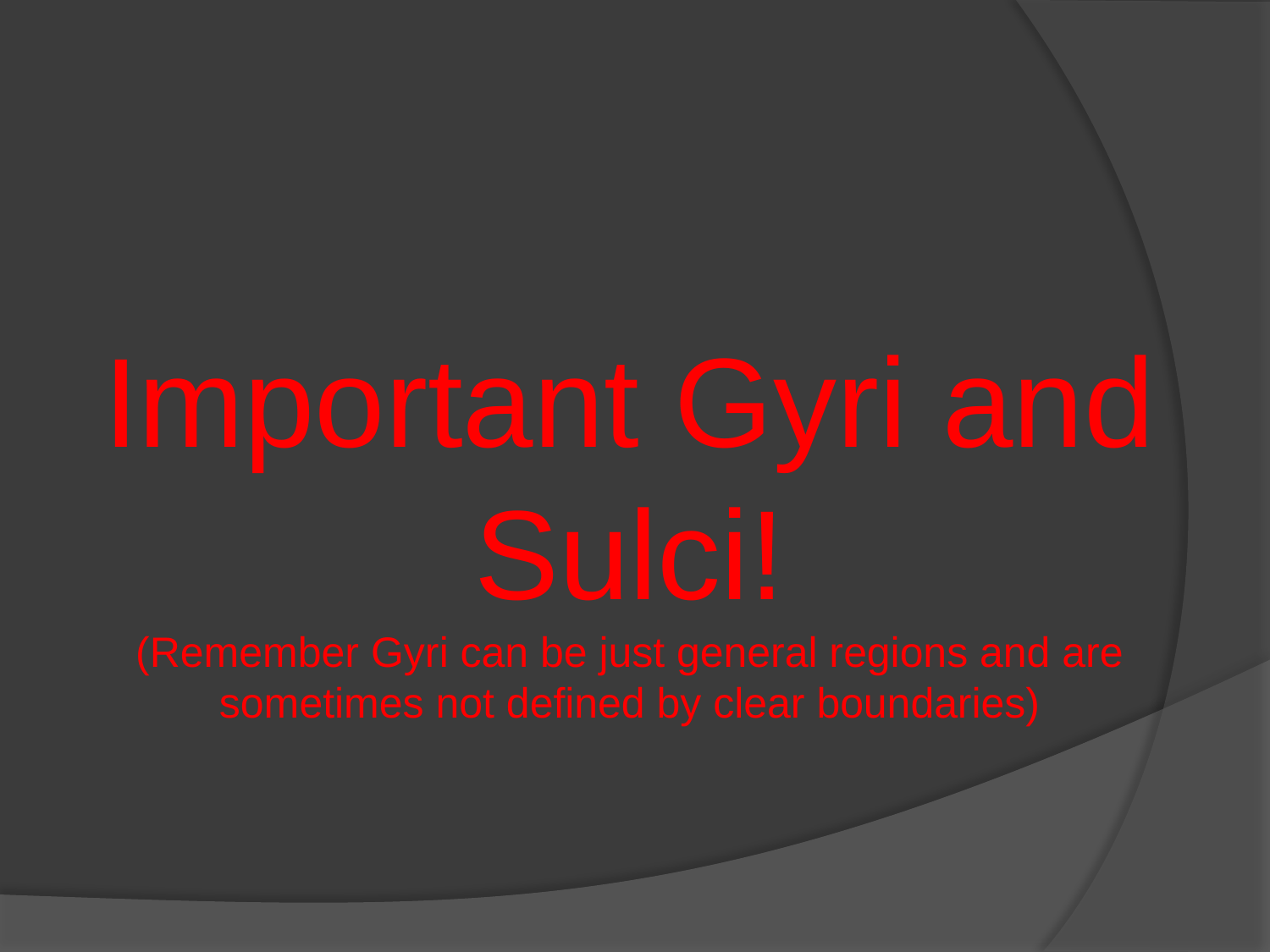

Important Gyri and Sulci!
(Remember Gyri can be just general regions and are sometimes not defined by clear boundaries)